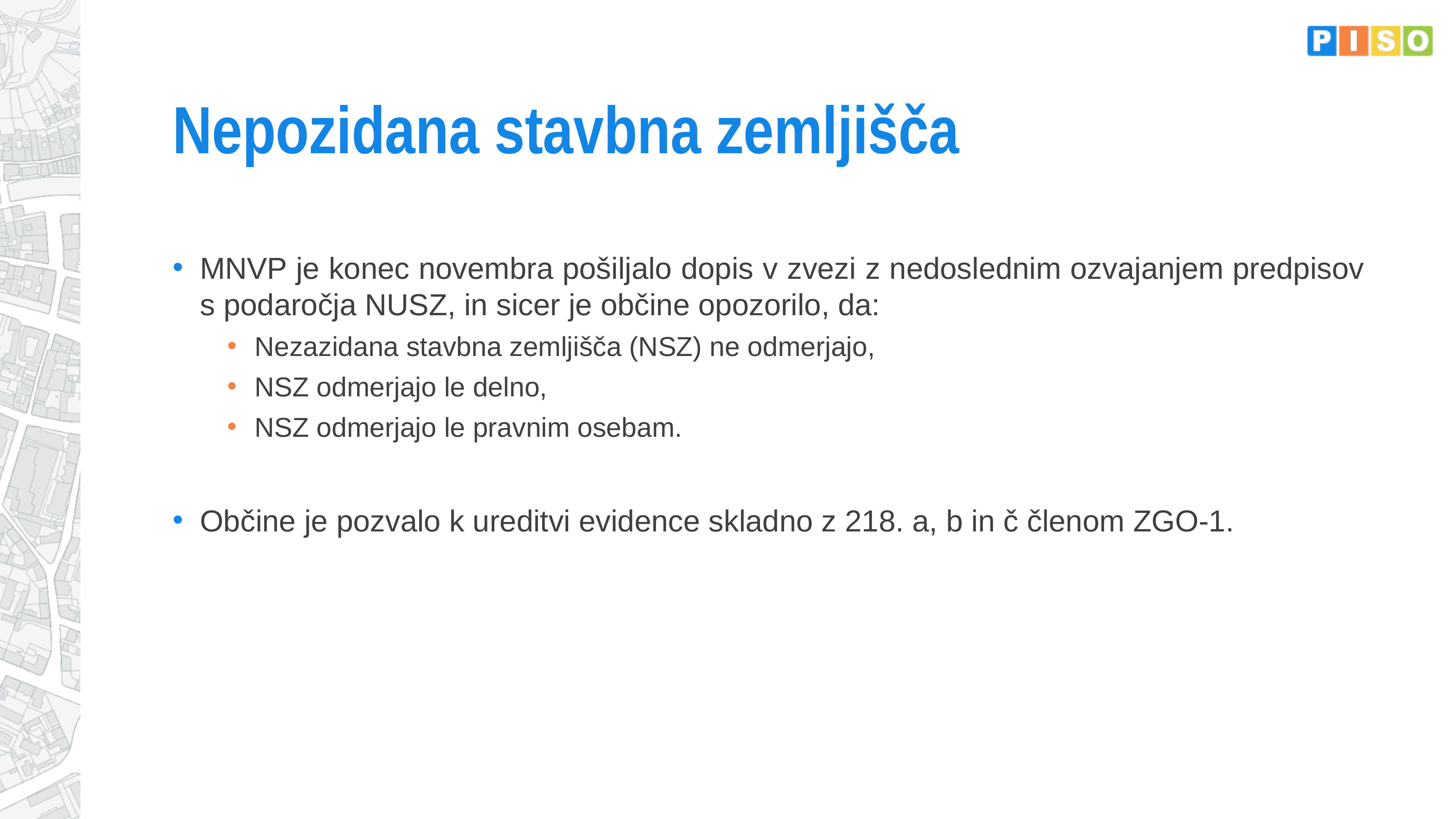

# Nepozidana stavbna zemljišča

MNVP je konec novembra pošiljalo dopis v zvezi z nedoslednim ozvajanjem predpisov s podaročja NUSZ, in sicer je občine opozorilo, da:
Nezazidana stavbna zemljišča (NSZ) ne odmerjajo,
NSZ odmerjajo le delno,
NSZ odmerjajo le pravnim osebam.

Občine je pozvalo k ureditvi evidence skladno z 218. a, b in č členom ZGO-1.